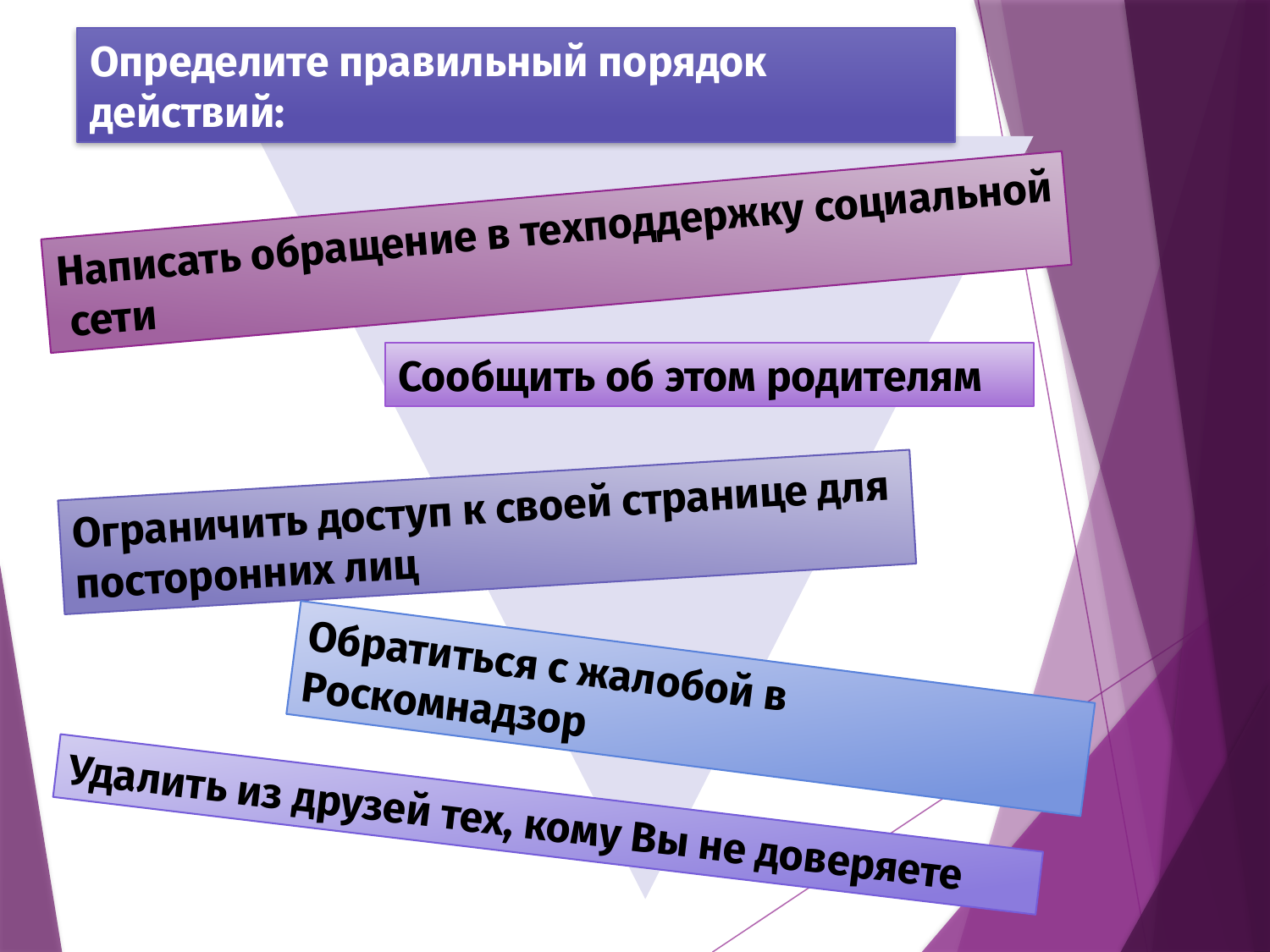

Определите правильный порядок действий:

Написать обращение в техподдержку социальной
 сети
Сообщить об этом родителям
Ограничить доступ к своей странице для
посторонних лиц
Обратиться с жалобой в Роскомнадзор
Удалить из друзей тех, кому Вы не доверяете